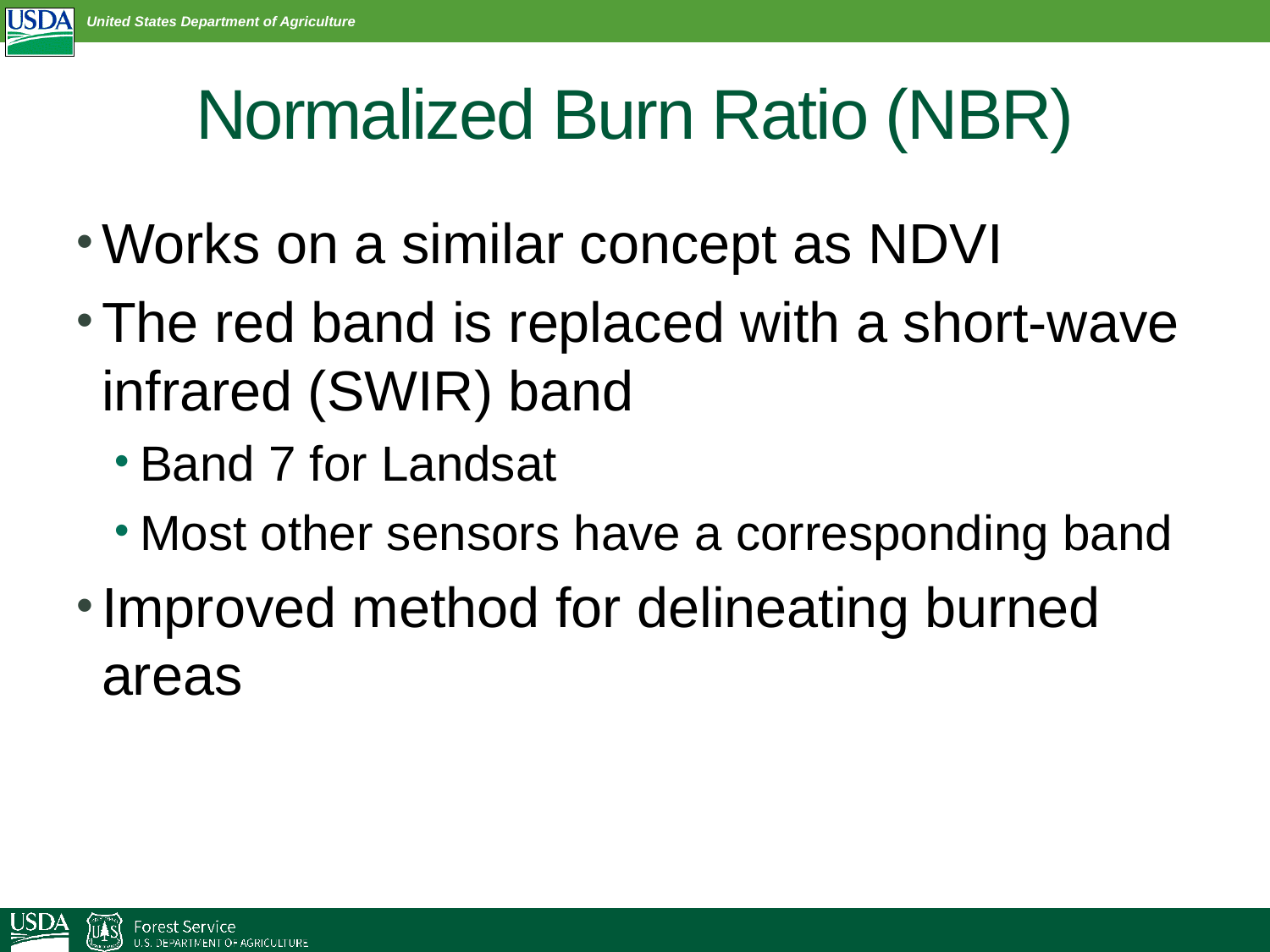

# Normalized Burn Ratio (NBR)
Works on a similar concept as NDVI
The red band is replaced with a short-wave infrared (SWIR) band
Band 7 for Landsat
Most other sensors have a corresponding band
Improved method for delineating burned areas